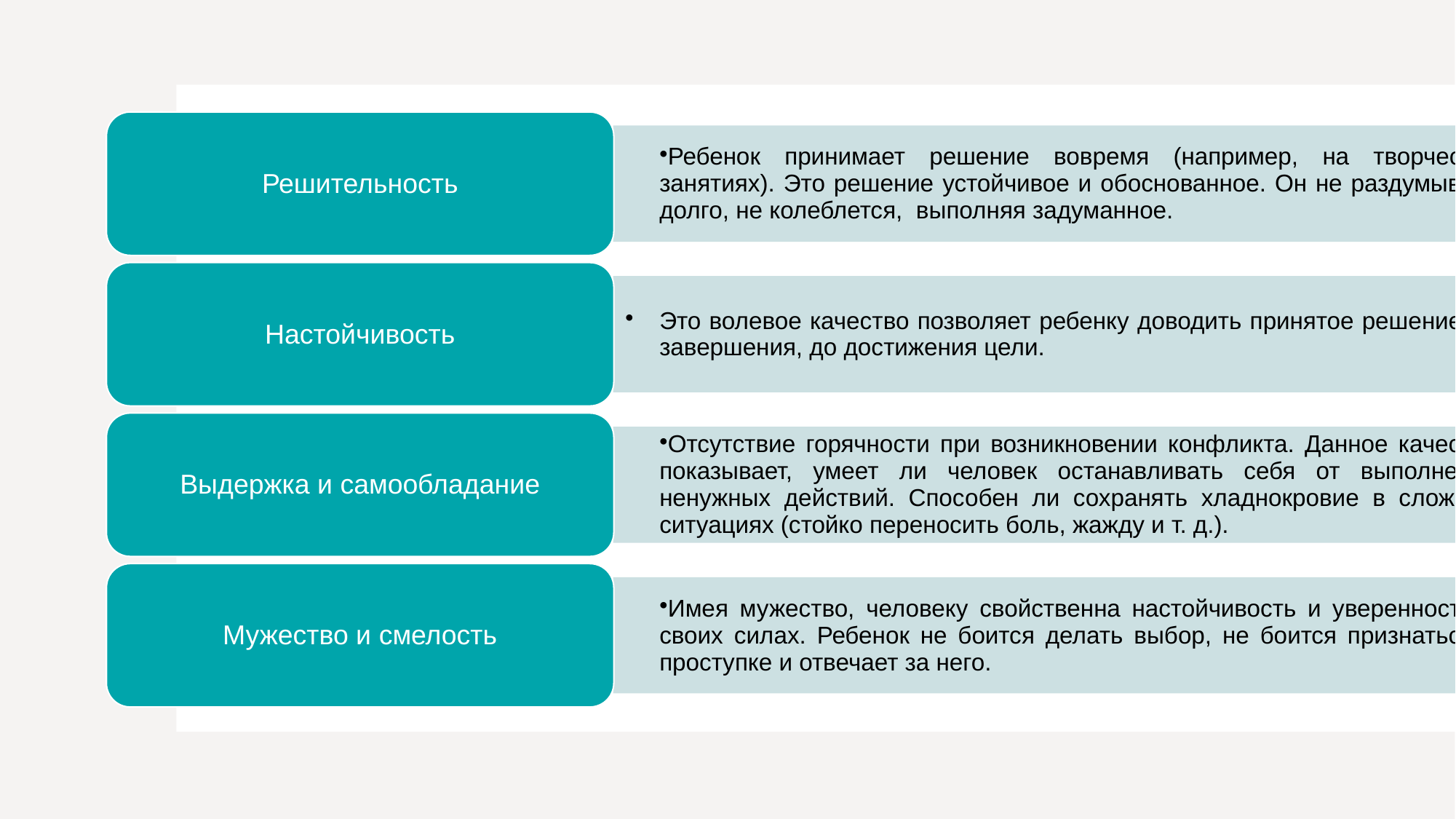

Решительность
Настойчивость
Выдержка и самообладание
Мужество и смелость